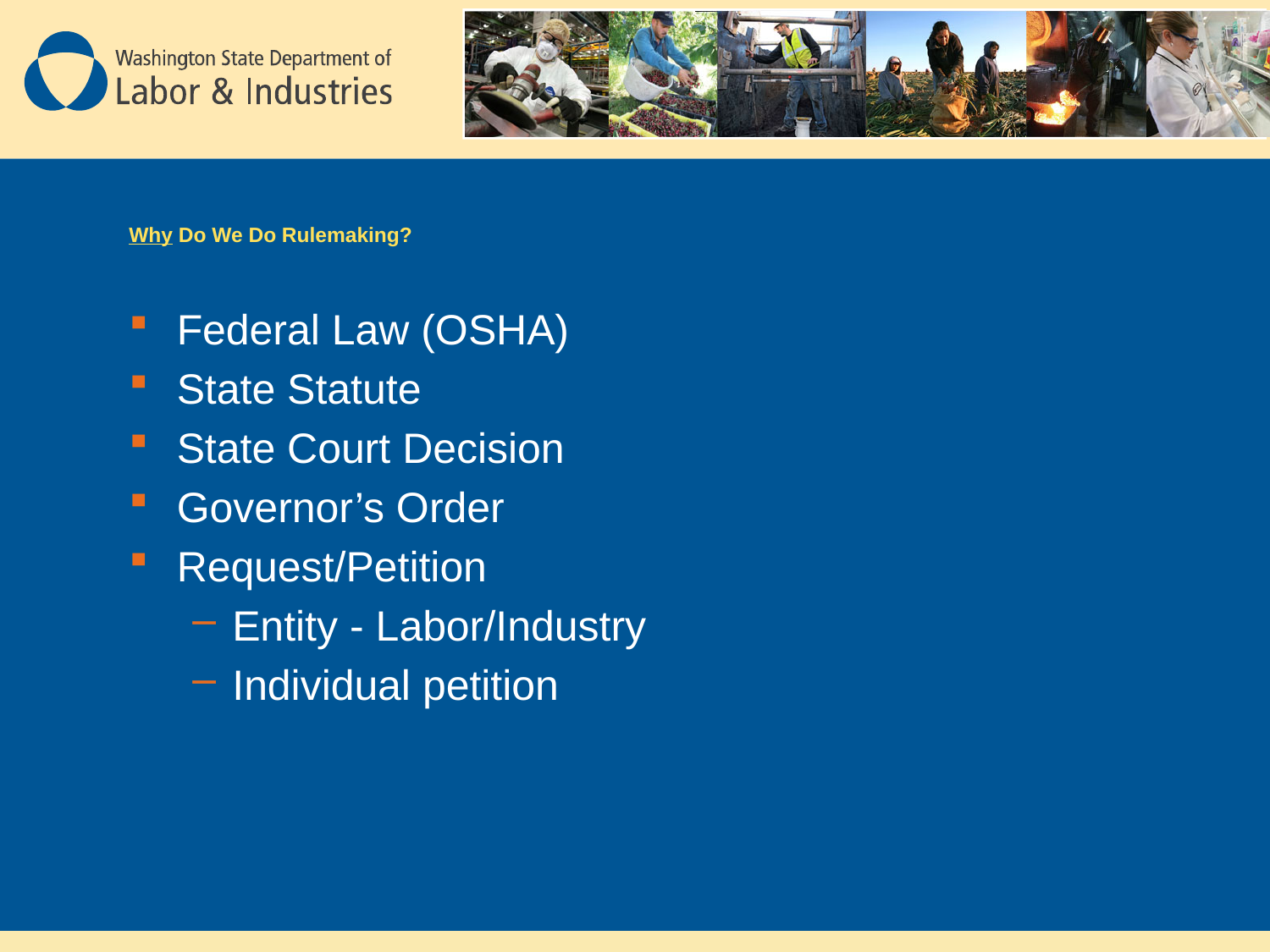

# Why Do We Do Rulemaking?
Federal Law (OSHA)
State Statute
State Court Decision
Governor’s Order
Request/Petition
Entity - Labor/Industry
Individual petition